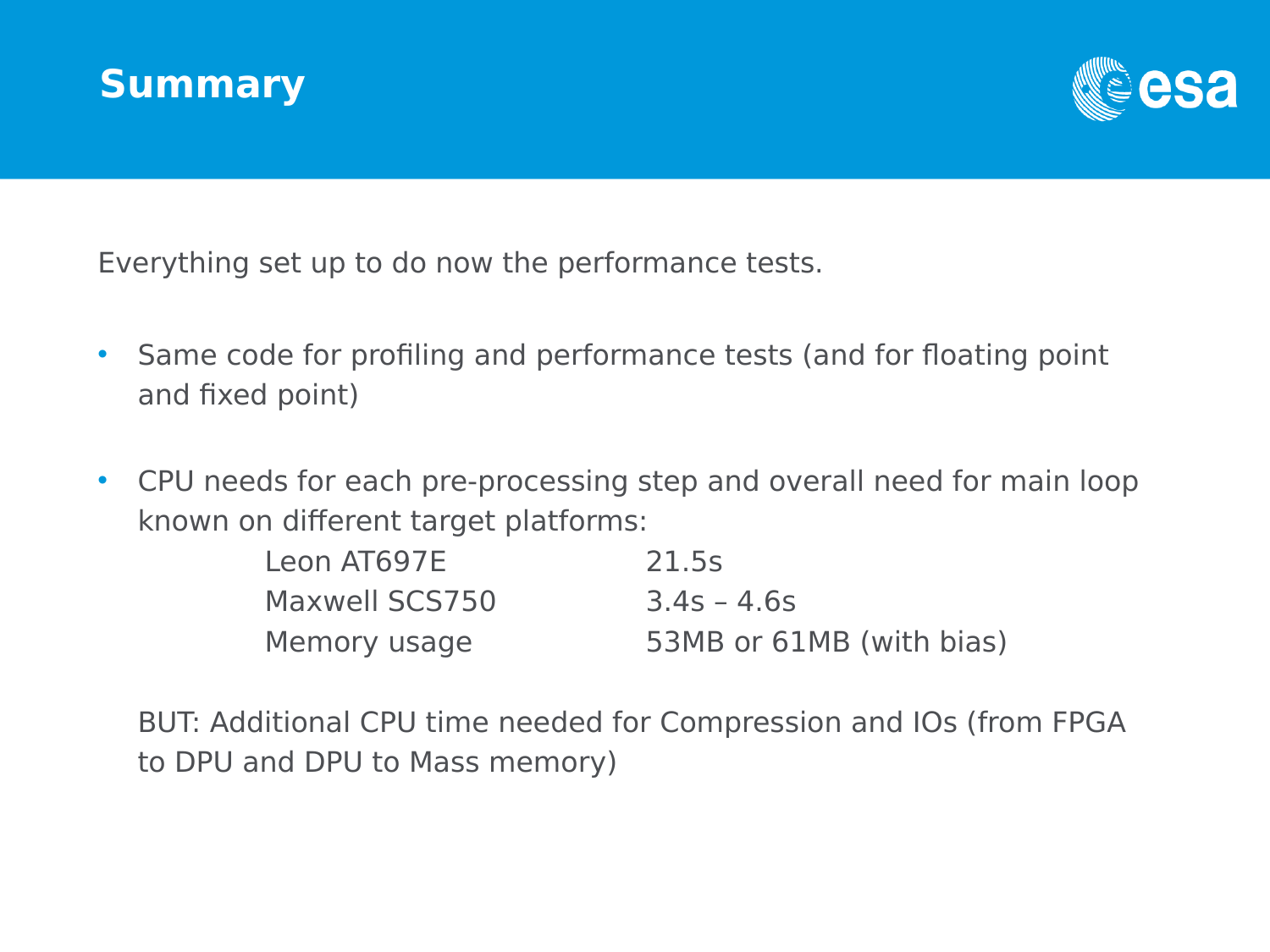

# Summary
Everything set up to do now the performance tests.

Same code for profiling and performance tests (and for floating point and fixed point)
CPU needs for each pre-processing step and overall need for main loop known on different target platforms:
	Leon AT697E 		21.5s
	Maxwell SCS750		3.4s – 4.6s
	Memory usage 		53MB or 61MB (with bias)
BUT: Additional CPU time needed for Compression and IOs (from FPGA to DPU and DPU to Mass memory)